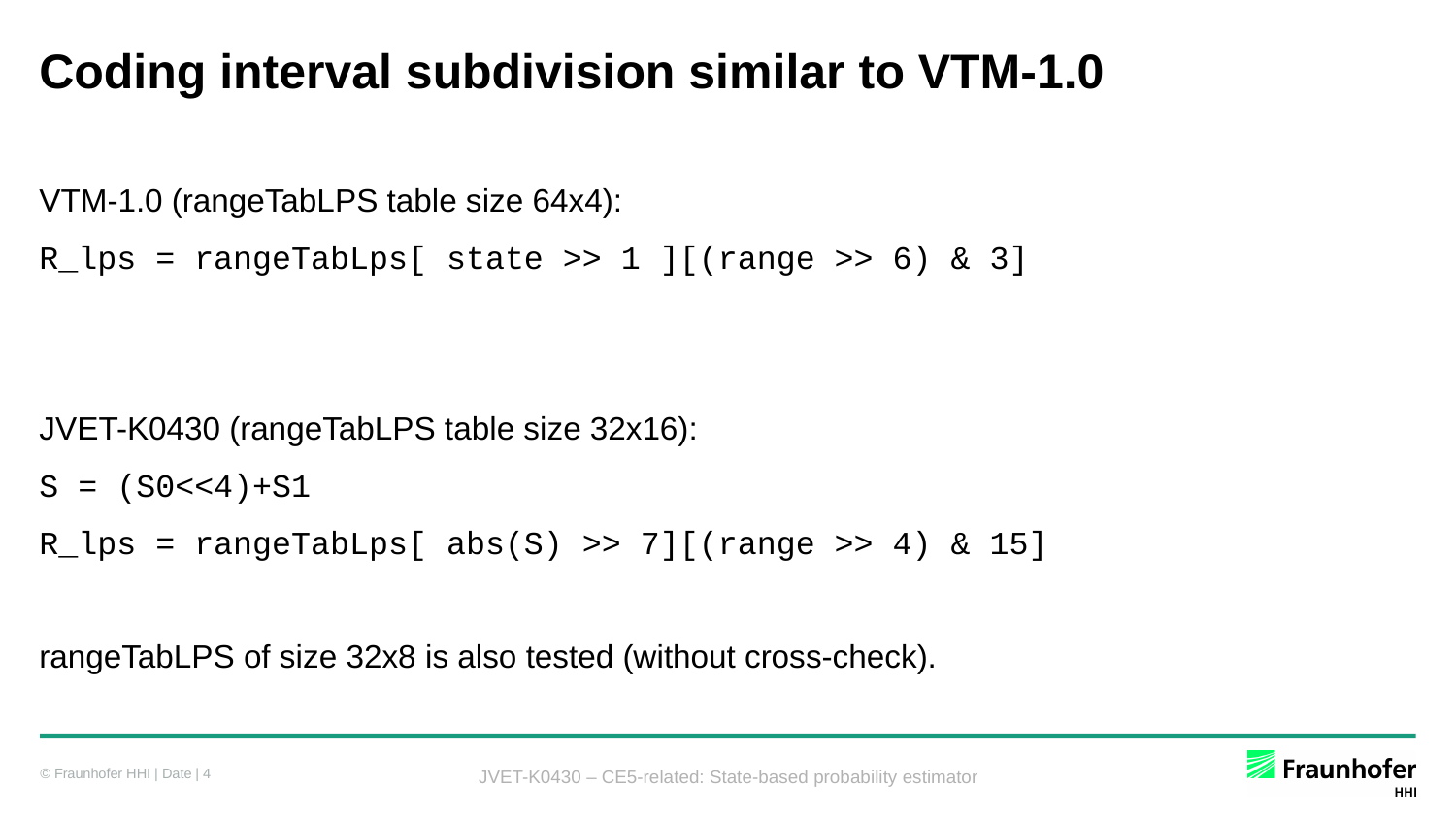

# Coding interval subdivision similar to VTM-1.0
VTM-1.0 (rangeTabLPS table size 64x4):
R_lps = rangeTabLps[ state >> 1 ][(range >> 6) & 3]

JVET-K0430 (rangeTabLPS table size 32x16):
S = (S0<<4)+S1
R_lps = rangeTabLps[ abs(S) >> 7][(range >> 4) & 15]

rangeTabLPS of size 32x8 is also tested (without cross-check).

JVET-K0430 – CE5-related: State-based probability estimator